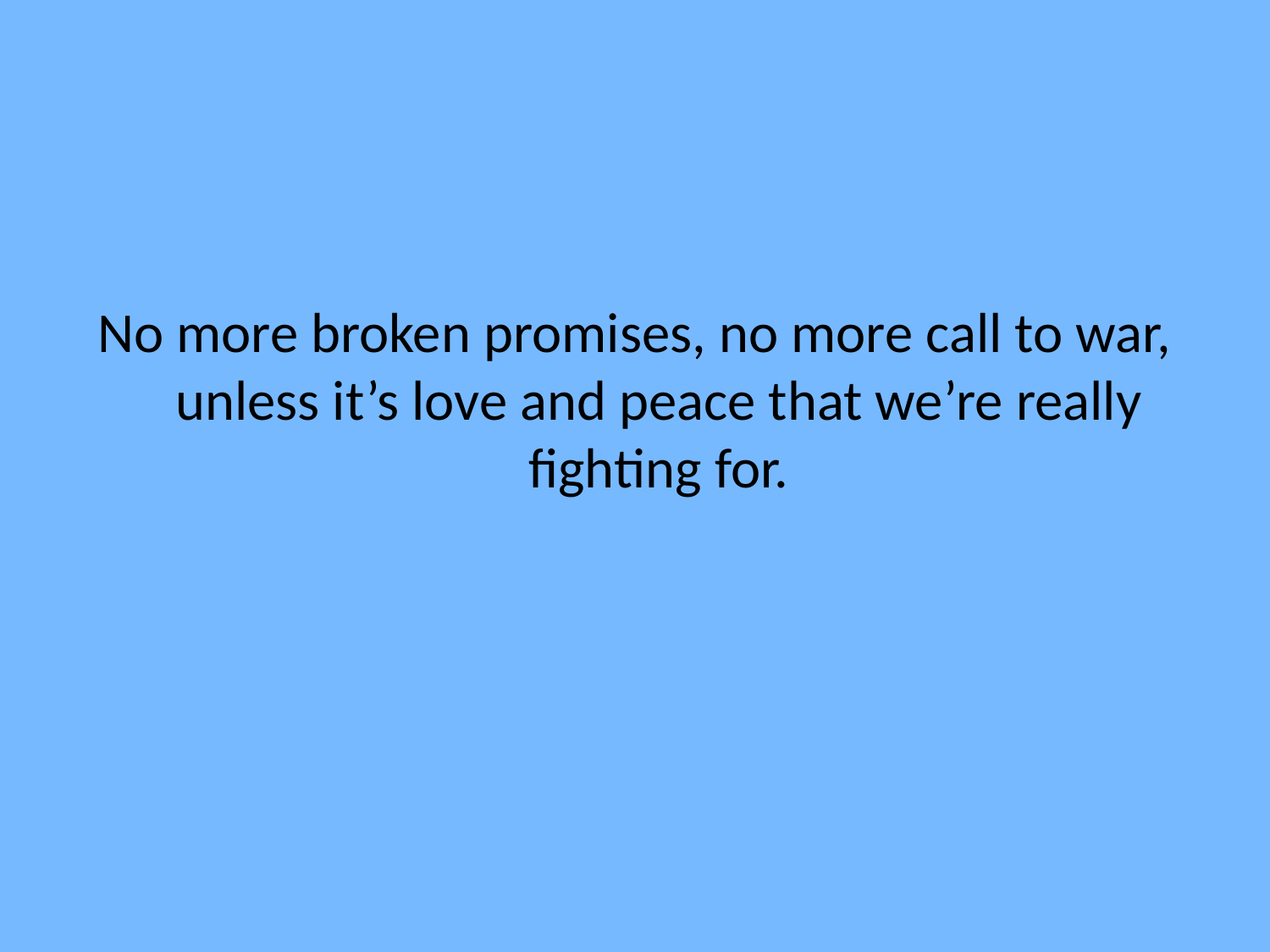

No more broken promises, no more call to war, unless it’s love and peace that we’re really fighting for.